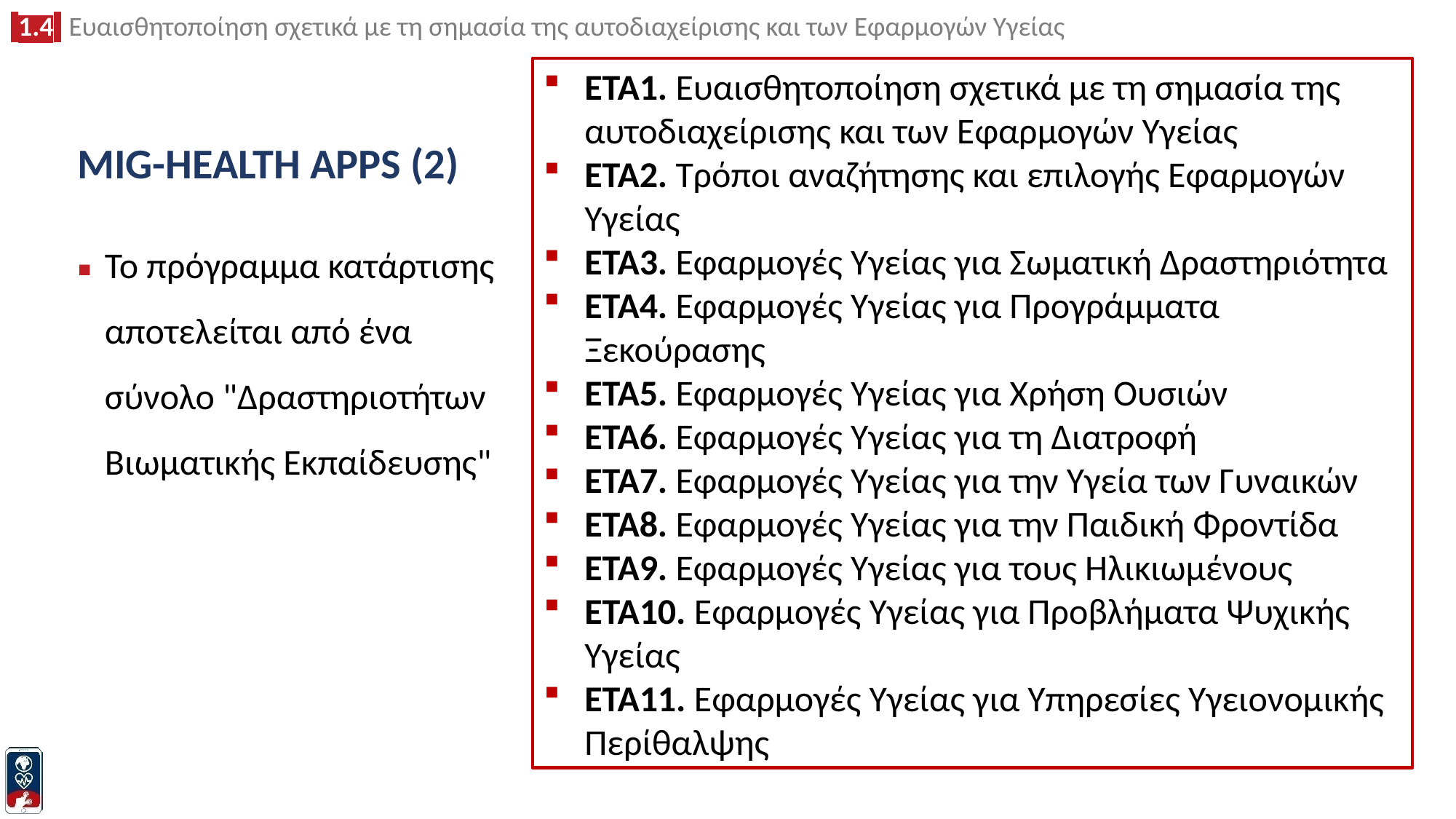

ETA1. Ευαισθητοποίηση σχετικά με τη σημασία της αυτοδιαχείρισης και των Εφαρμογών Υγείας
ETA2. Τρόποι αναζήτησης και επιλογής Εφαρμογών Υγείας
ETA3. Εφαρμογές Υγείας για Σωματική Δραστηριότητα
ETA4. Εφαρμογές Υγείας για Προγράμματα Ξεκούρασης
ETA5. Εφαρμογές Υγείας για Χρήση Ουσιών
ETA6. Εφαρμογές Υγείας για τη Διατροφή
ETA7. Εφαρμογές Υγείας για την Υγεία των Γυναικών
ETA8. Εφαρμογές Υγείας για την Παιδική Φροντίδα
ETA9. Εφαρμογές Υγείας για τους Ηλικιωμένους
ETA10. Εφαρμογές Υγείας για Προβλήματα Ψυχικής Υγείας
ETA11. Εφαρμογές Υγείας για Υπηρεσίες Υγειονομικής Περίθαλψης
# MIG-HEALTH APPS (2)
Το πρόγραμμα κατάρτισης αποτελείται από ένα σύνολο "Δραστηριοτήτων Βιωματικής Εκπαίδευσης"